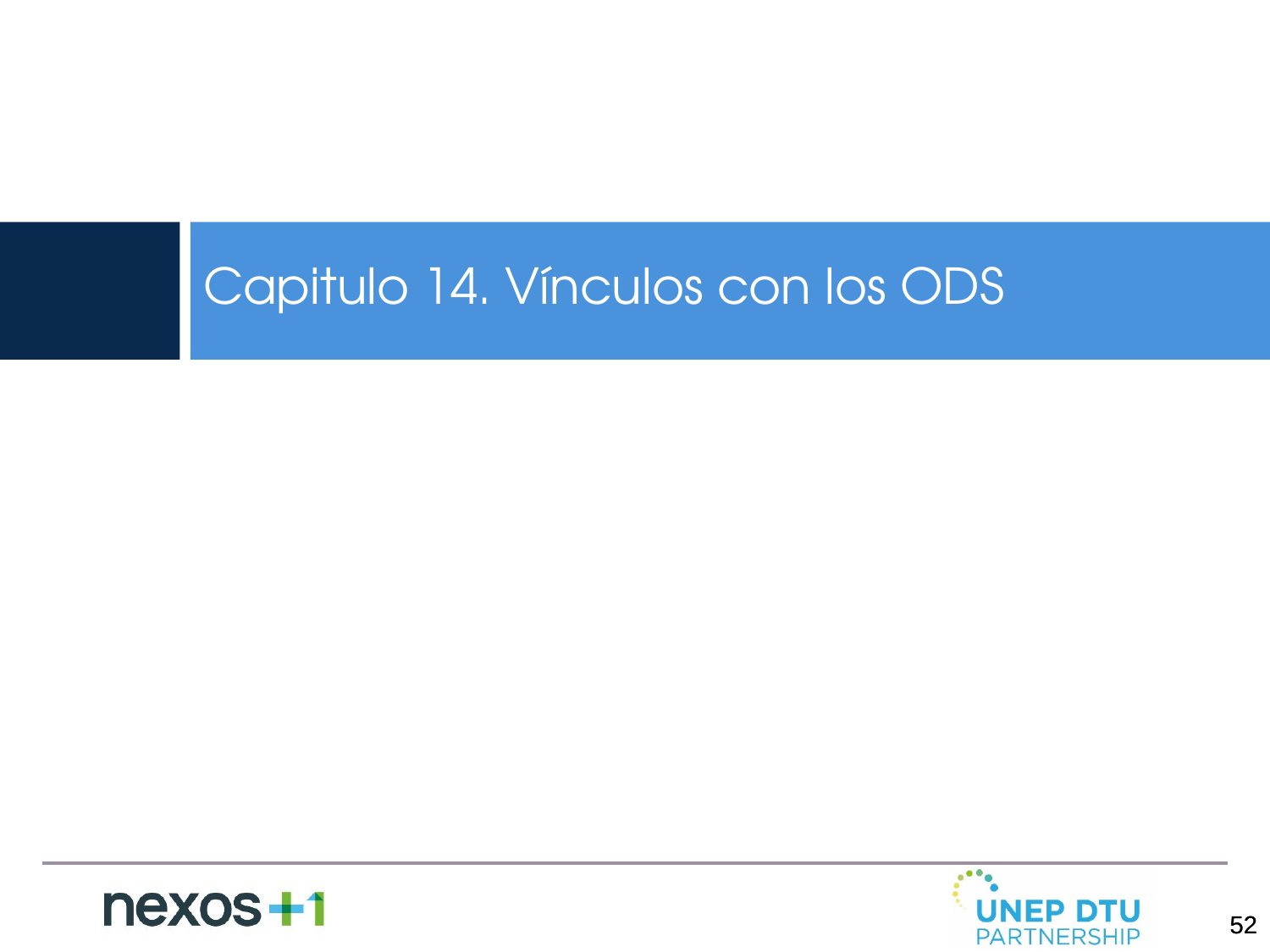

Capitulo 14. Vínculos con los ODS
52